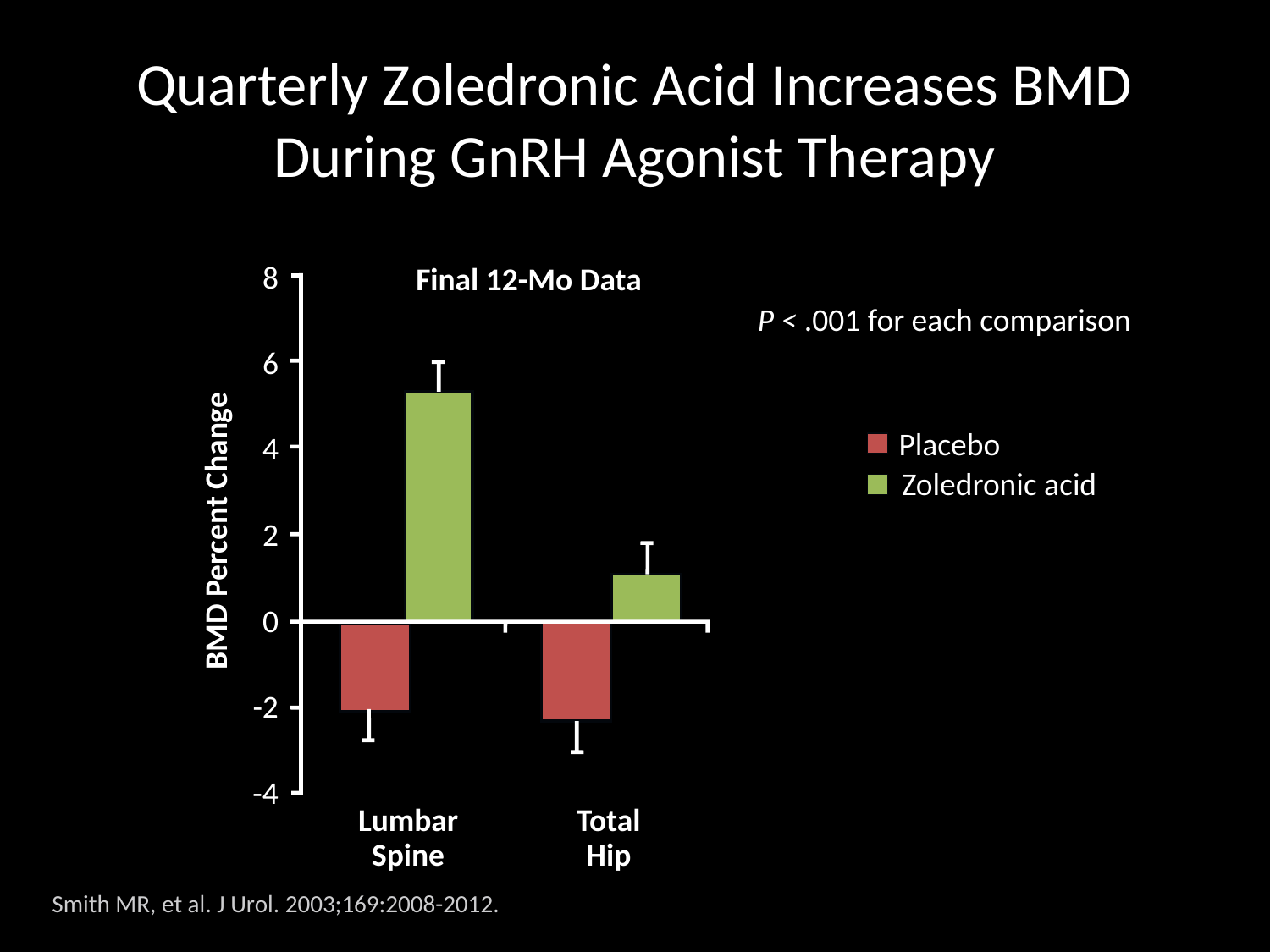

Quarterly Zoledronic Acid Increases BMD During GnRH Agonist Therapy
Final 12-Mo Data
8

P < .001 for each comparison
6

Placebo
4

Zoledronic acid

BMD Percent Change
2

0

-2

-4

Lumbar
Spine
Total
Hip
Smith MR, et al. J Urol. 2003;169:2008-2012.